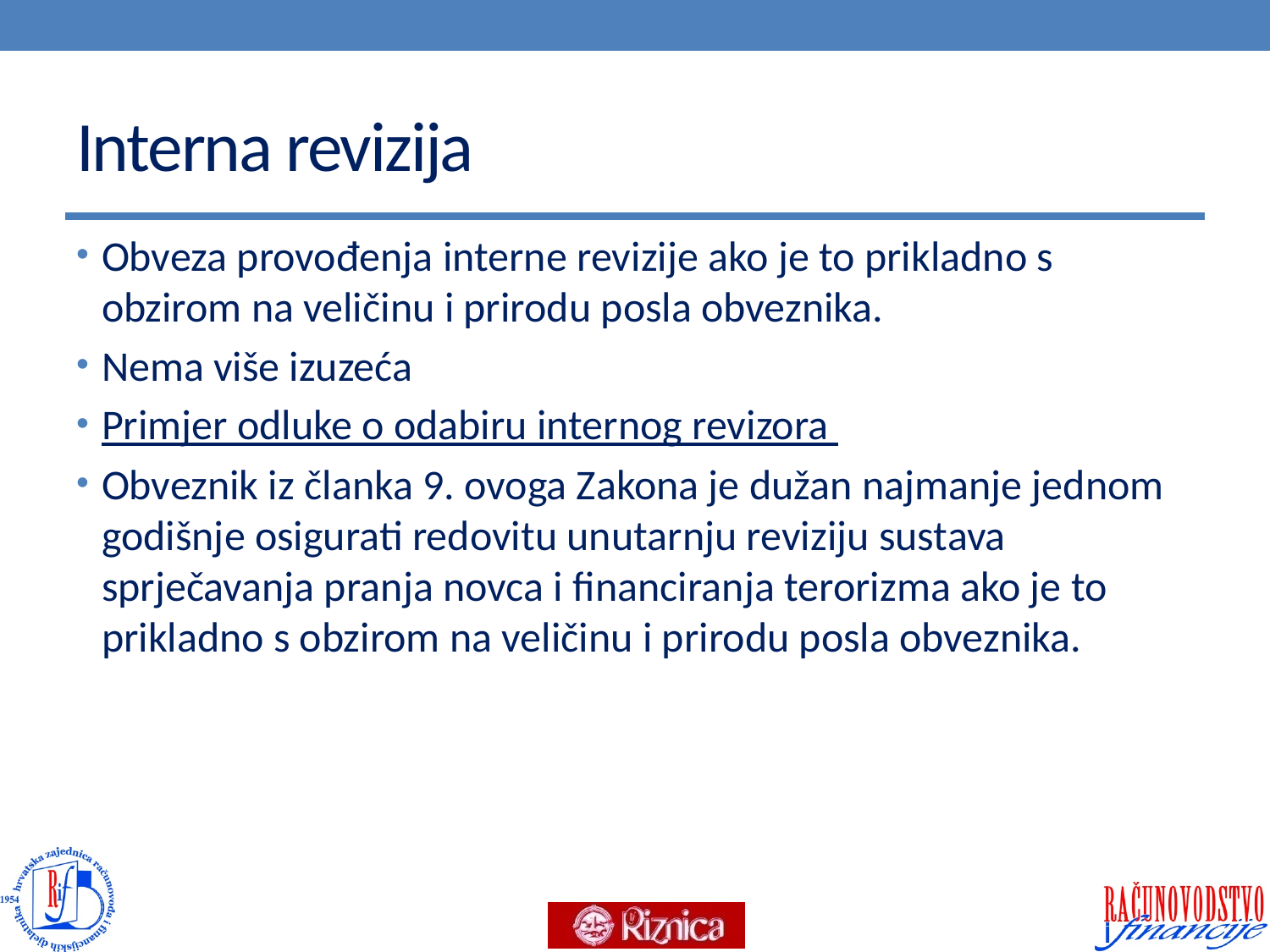

# Interna revizija
Obveza provođenja interne revizije ako je to prikladno s obzirom na veličinu i prirodu posla obveznika.
Nema više izuzeća
Primjer odluke o odabiru internog revizora
Obveznik iz članka 9. ovoga Zakona je dužan najmanje jednom godišnje osigurati redovitu unutarnju reviziju sustava sprječavanja pranja novca i financiranja terorizma ako je to prikladno s obzirom na veličinu i prirodu posla obveznika.